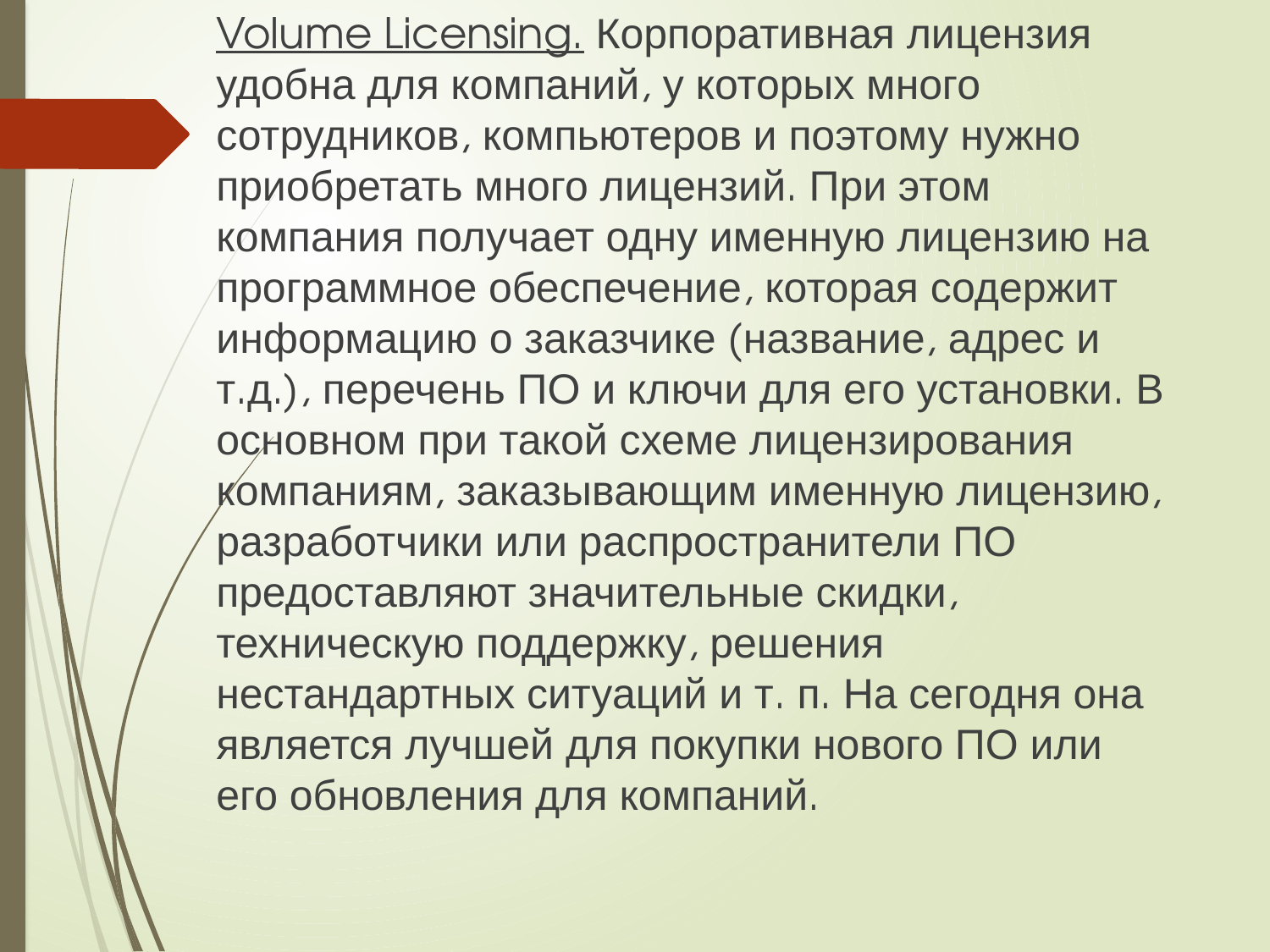

Volume Licensing. Корпоративная лицензия удобна для компаний, у которых много сотрудников, компьютеров и поэтому нужно приобретать много лицензий. При этом компания получает одну именную лицензию на программное обеспечение, которая содержит информацию о заказчике (название, адрес и т.д.), перечень ПО и ключи для его установки. В основном при такой схеме лицензирования компаниям, заказывающим именную лицензию, разработчики или распространители ПО предоставляют значительные скидки, техническую поддержку, решения нестандартных ситуаций и т. п. На сегодня она является лучшей для покупки нового ПО или его обновления для компаний.